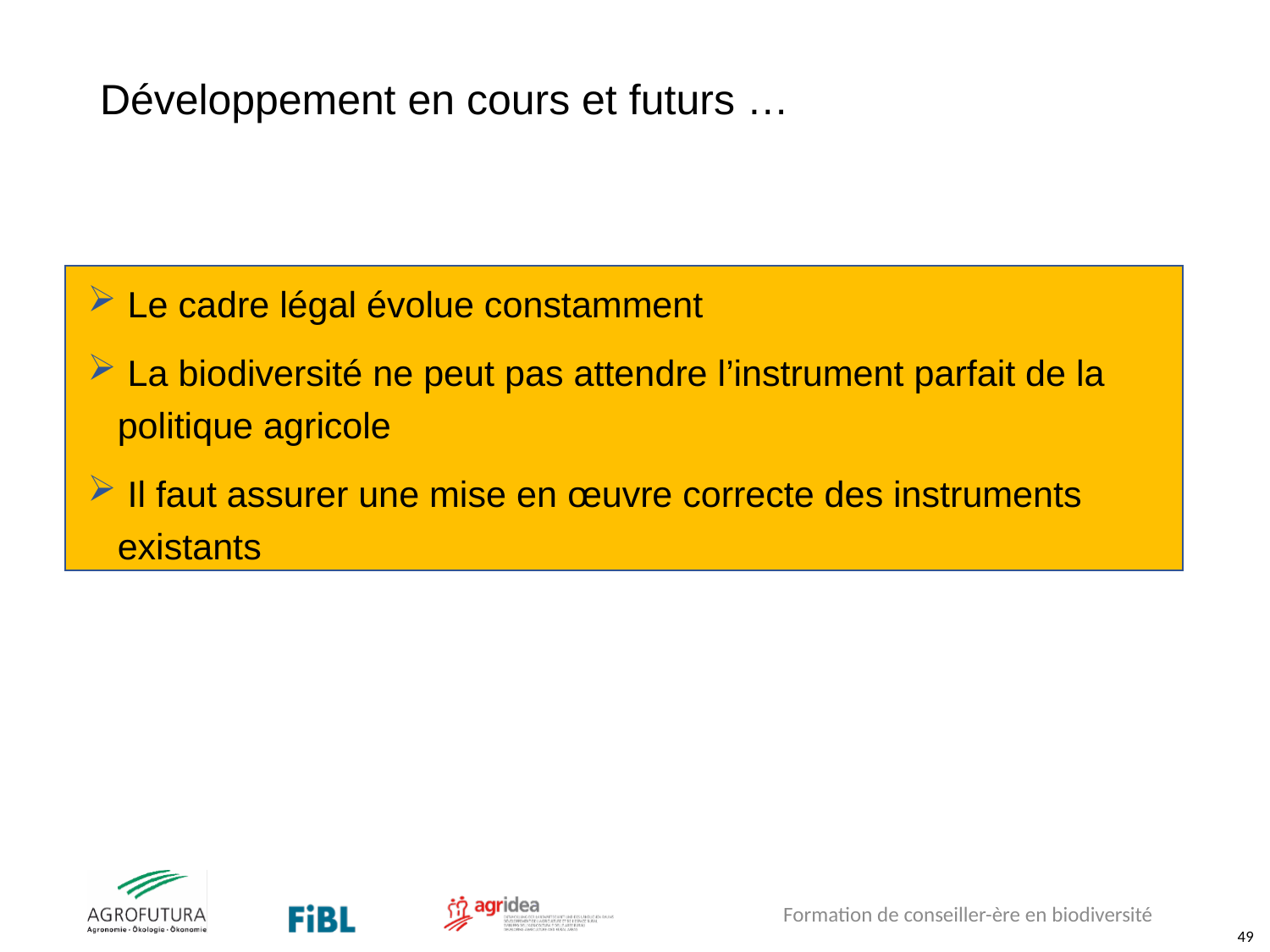

# Développement en cours et futurs …

 Le cadre légal évolue constamment
 La biodiversité ne peut pas attendre l’instrument parfait de la politique agricole
 Il faut assurer une mise en œuvre correcte des instruments existants
Formation de conseiller-ère en biodiversité